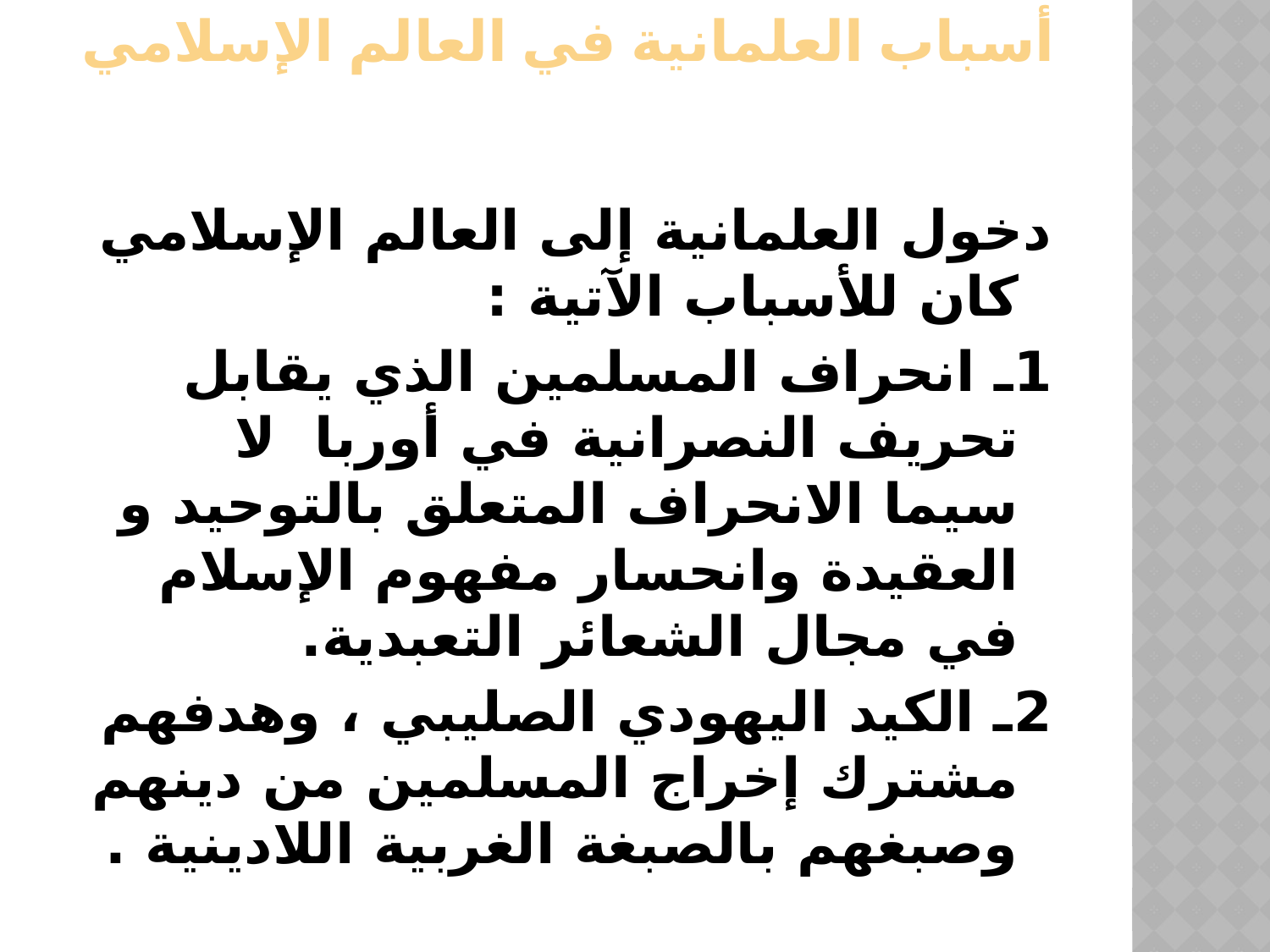

# أسباب العلمانية في العالم الإسلامي
دخول العلمانية إلى العالم الإسلامي كان للأسباب الآتية :
1ـ انحراف المسلمين الذي يقابل تحريف النصرانية في أوربا  لا سيما الانحراف المتعلق بالتوحيد و العقيدة وانحسار مفهوم الإسلام في مجال الشعائر التعبدية.
2ـ الكيد اليهودي الصليبي ، وهدفهم مشترك إخراج المسلمين من دينهم وصبغهم بالصبغة الغربية اللادينية .